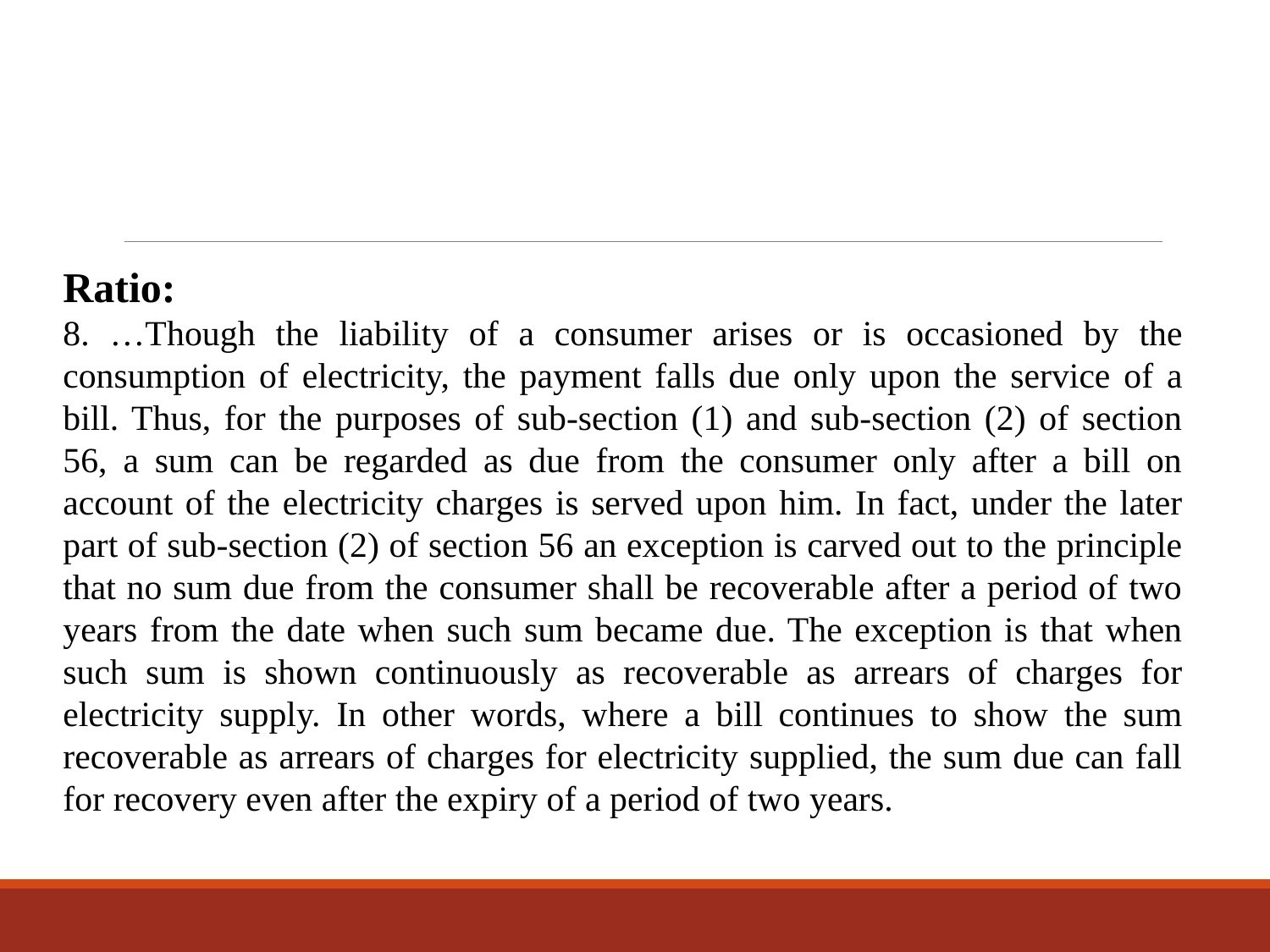

#
Ratio:
8. …Though the liability of a consumer arises or is occasioned by the consumption of electricity, the payment falls due only upon the service of a bill. Thus, for the purposes of sub-section (1) and sub-section (2) of section 56, a sum can be regarded as due from the consumer only after a bill on account of the electricity charges is served upon him. In fact, under the later part of sub-section (2) of section 56 an exception is carved out to the principle that no sum due from the consumer shall be recoverable after a period of two years from the date when such sum became due. The exception is that when such sum is shown continuously as recoverable as arrears of charges for electricity supply. In other words, where a bill continues to show the sum recoverable as arrears of charges for electricity supplied, the sum due can fall for recovery even after the expiry of a period of two years.